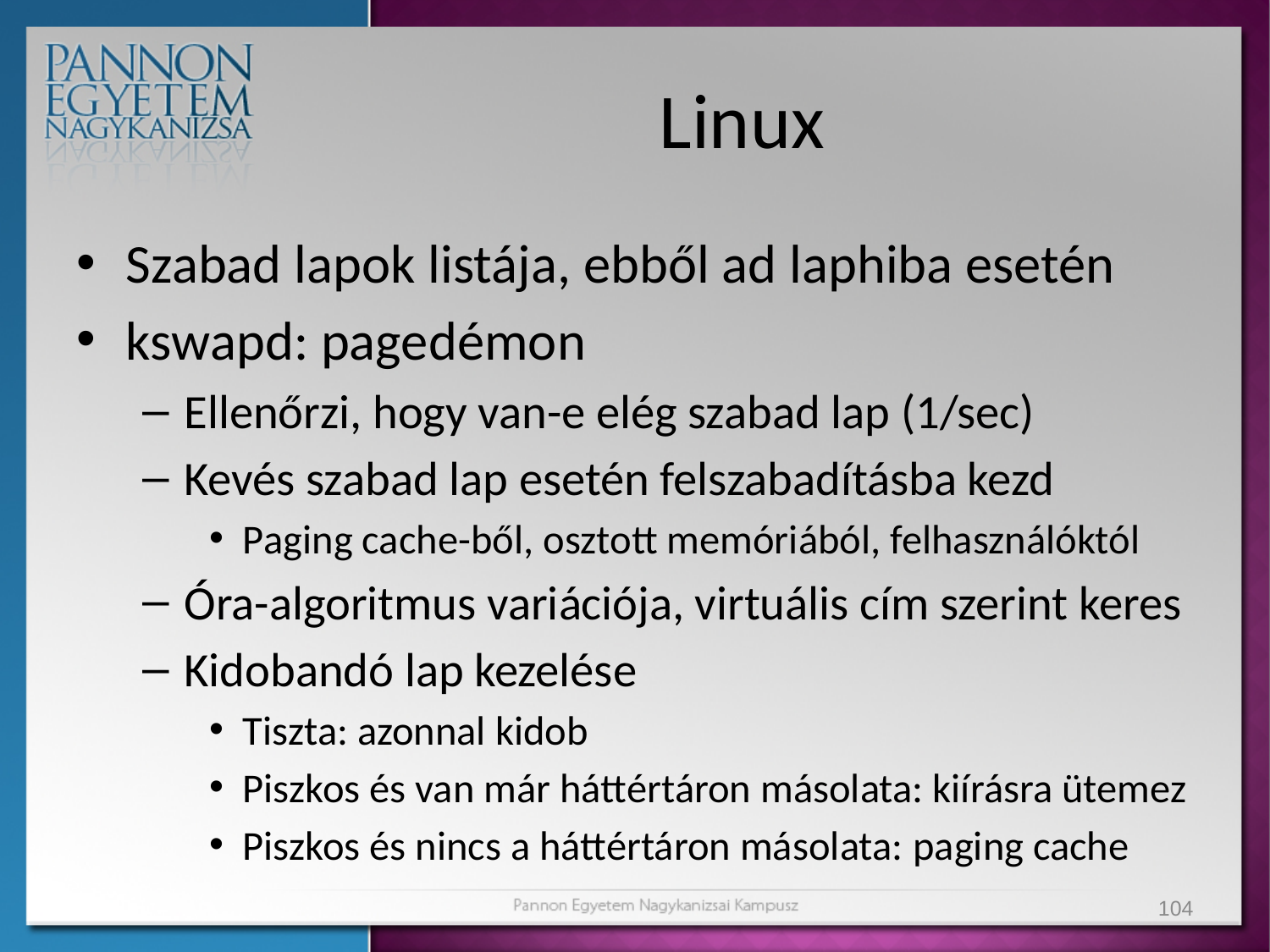

# Linux
Szabad lapok listája, ebből ad laphiba esetén
kswapd: pagedémon
Ellenőrzi, hogy van-e elég szabad lap (1/sec)
Kevés szabad lap esetén felszabadításba kezd
Paging cache-ből, osztott memóriából, felhasználóktól
Óra-algoritmus variációja, virtuális cím szerint keres
Kidobandó lap kezelése
Tiszta: azonnal kidob
Piszkos és van már háttértáron másolata: kiírásra ütemez
Piszkos és nincs a háttértáron másolata: paging cache
104